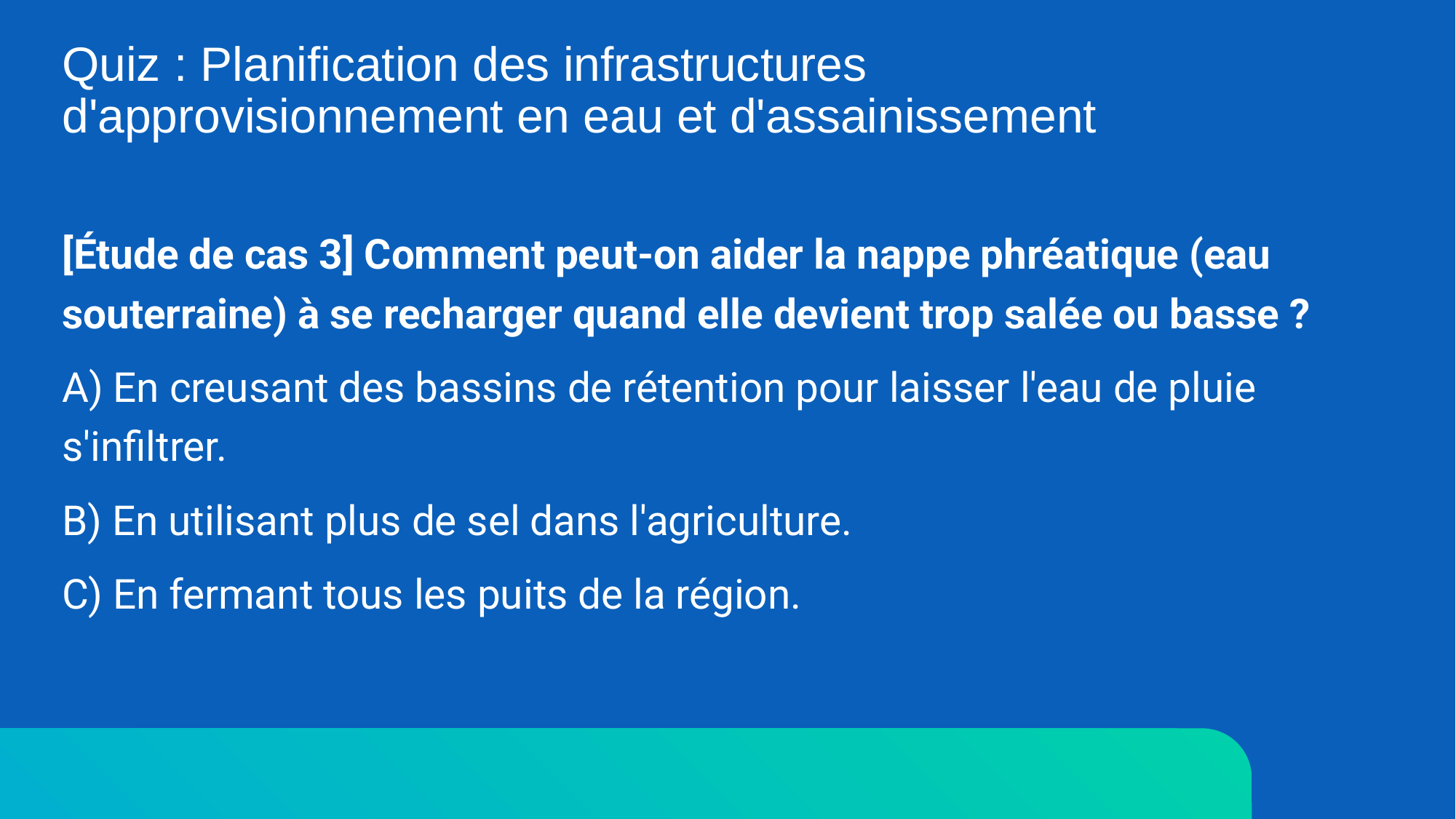

# Quiz : Planification des infrastructures d'approvisionnement en eau et d'assainissement
[Étude de cas 3] Comment peut-on aider la nappe phréatique (eau souterraine) à se recharger quand elle devient trop salée ou basse ?
A) En creusant des bassins de rétention pour laisser l'eau de pluie s'infiltrer.
B) En utilisant plus de sel dans l'agriculture.
C) En fermant tous les puits de la région.